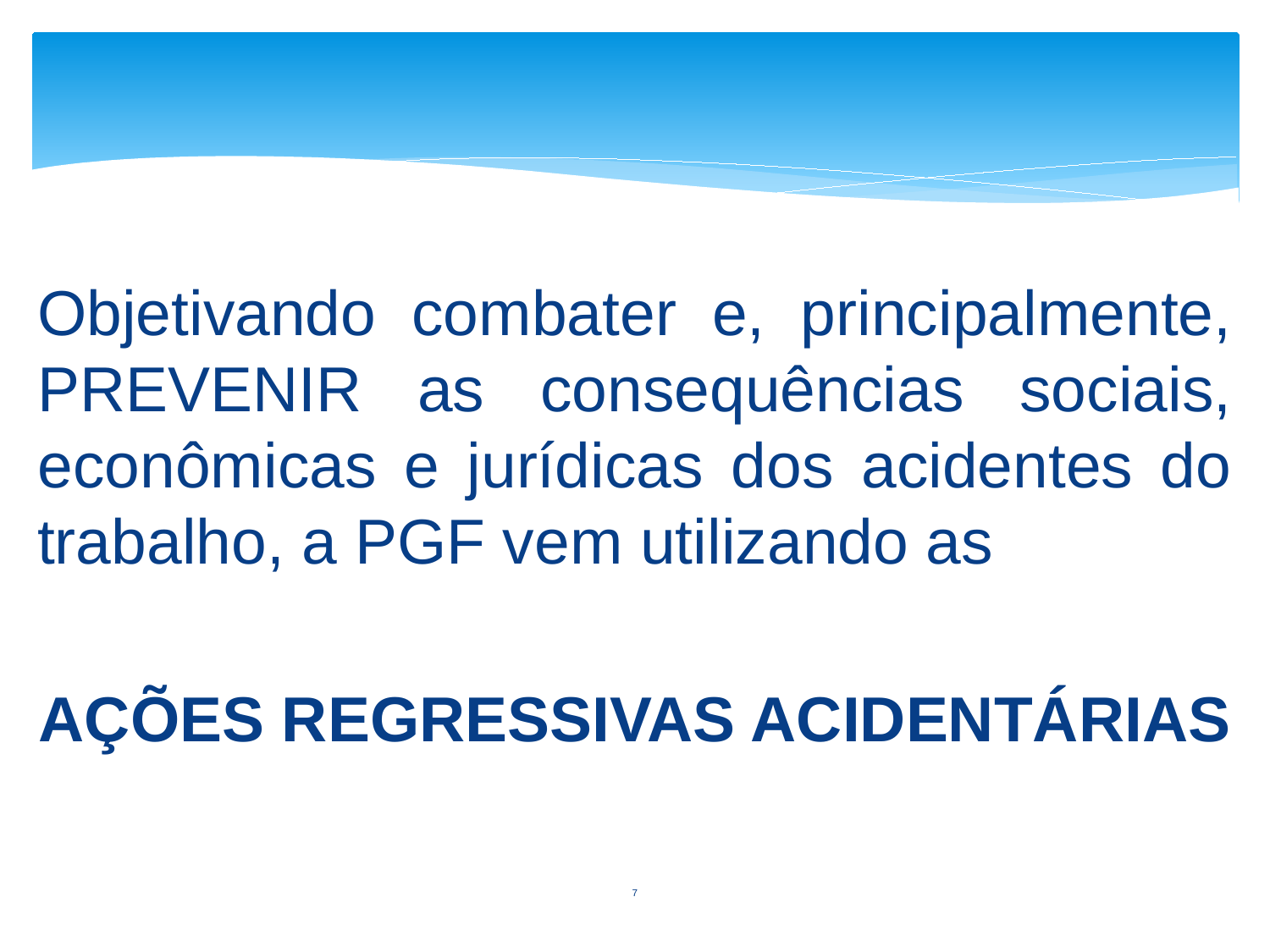

#
Objetivando combater e, principalmente, PREVENIR as consequências sociais, econômicas e jurídicas dos acidentes do trabalho, a PGF vem utilizando as

AÇÕES REGRESSIVAS ACIDENTÁRIAS
7